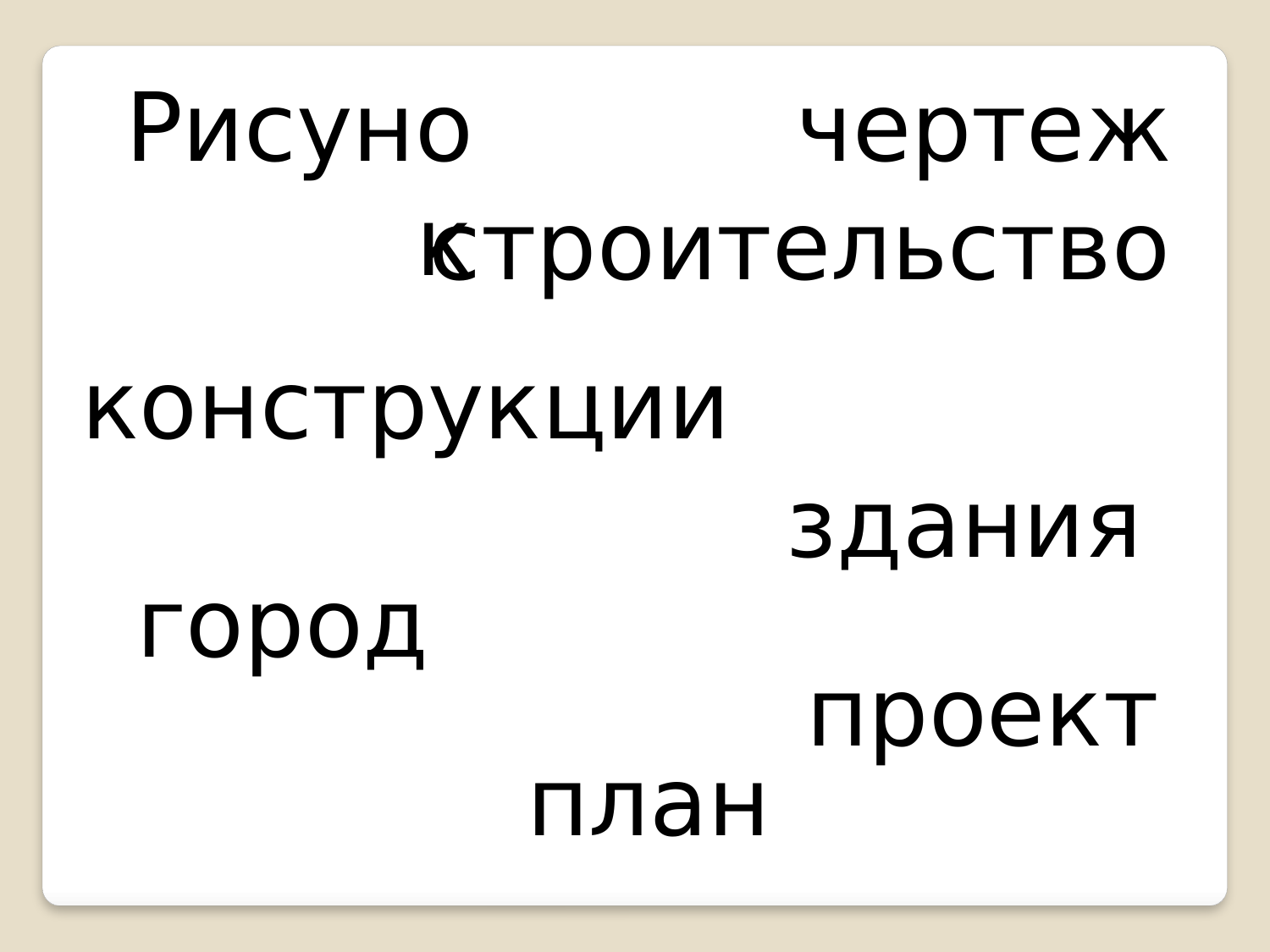

Рисунок
чертеж
строительство
конструкции
здания
город
проект
план